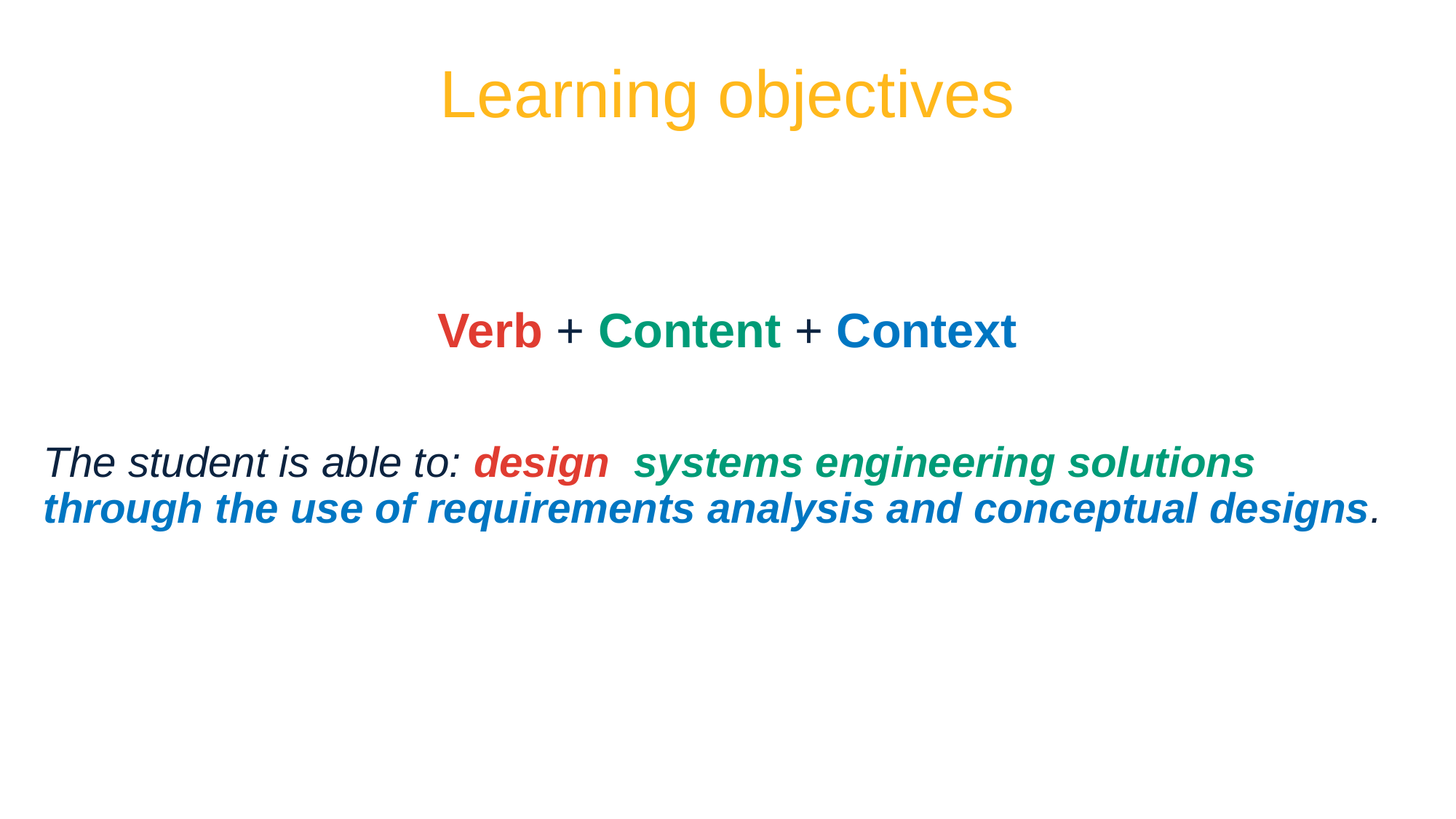

# Learning objectives
Verb + Content + Context

The student is able to: design  systems engineering solutions  through the use of requirements analysis and conceptual designs.